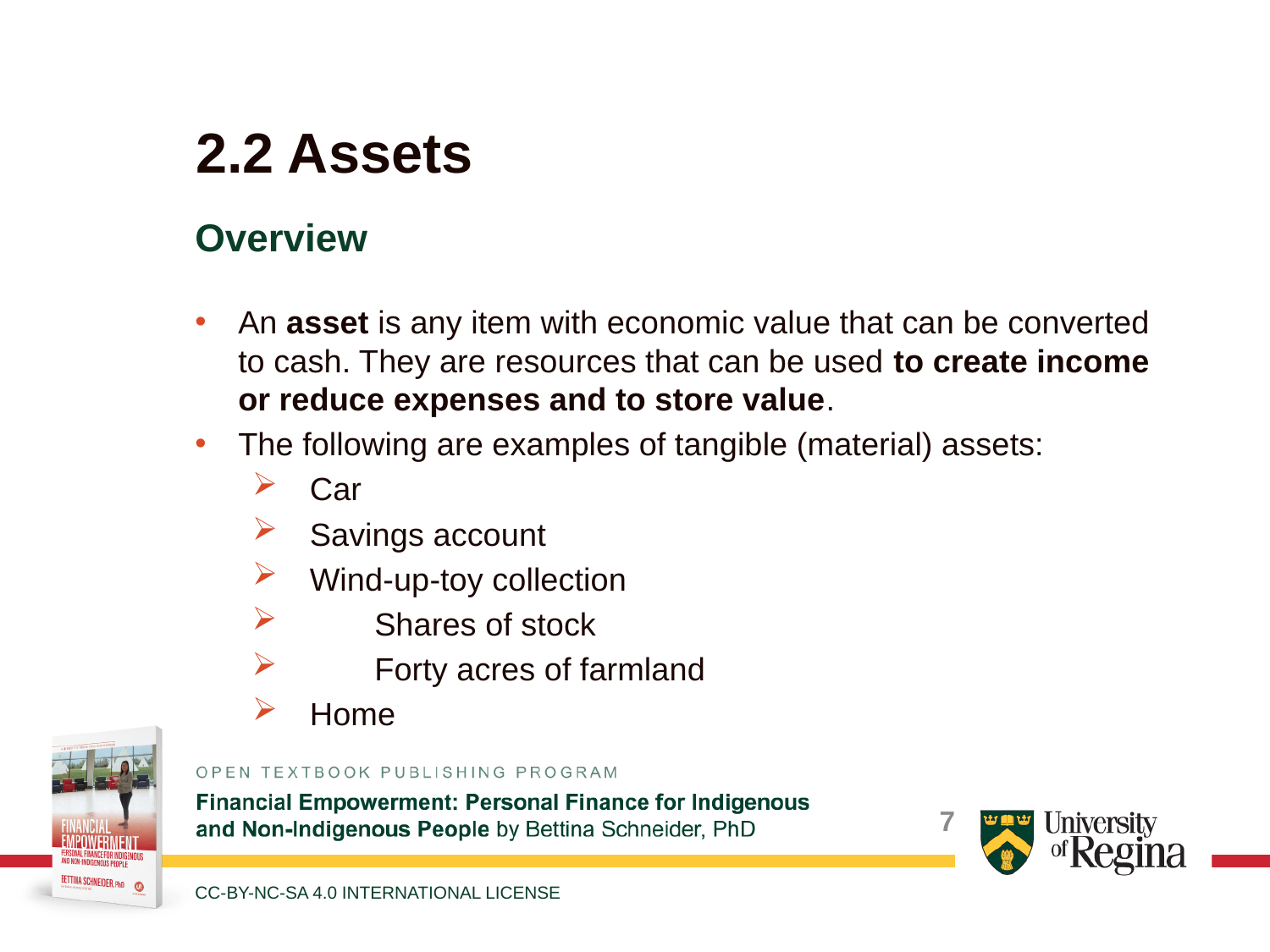

# 2.2 Assets
Overview
An asset is any item with economic value that can be converted to cash. They are resources that can be used to create income or reduce expenses and to store value.
The following are examples of tangible (material) assets:
Car
Savings account
Wind-up-toy collection
 	Shares of stock
 	Forty acres of farmland
Home

CC-BY-NC-SA 4.0 INTERNATIONAL LICENSE